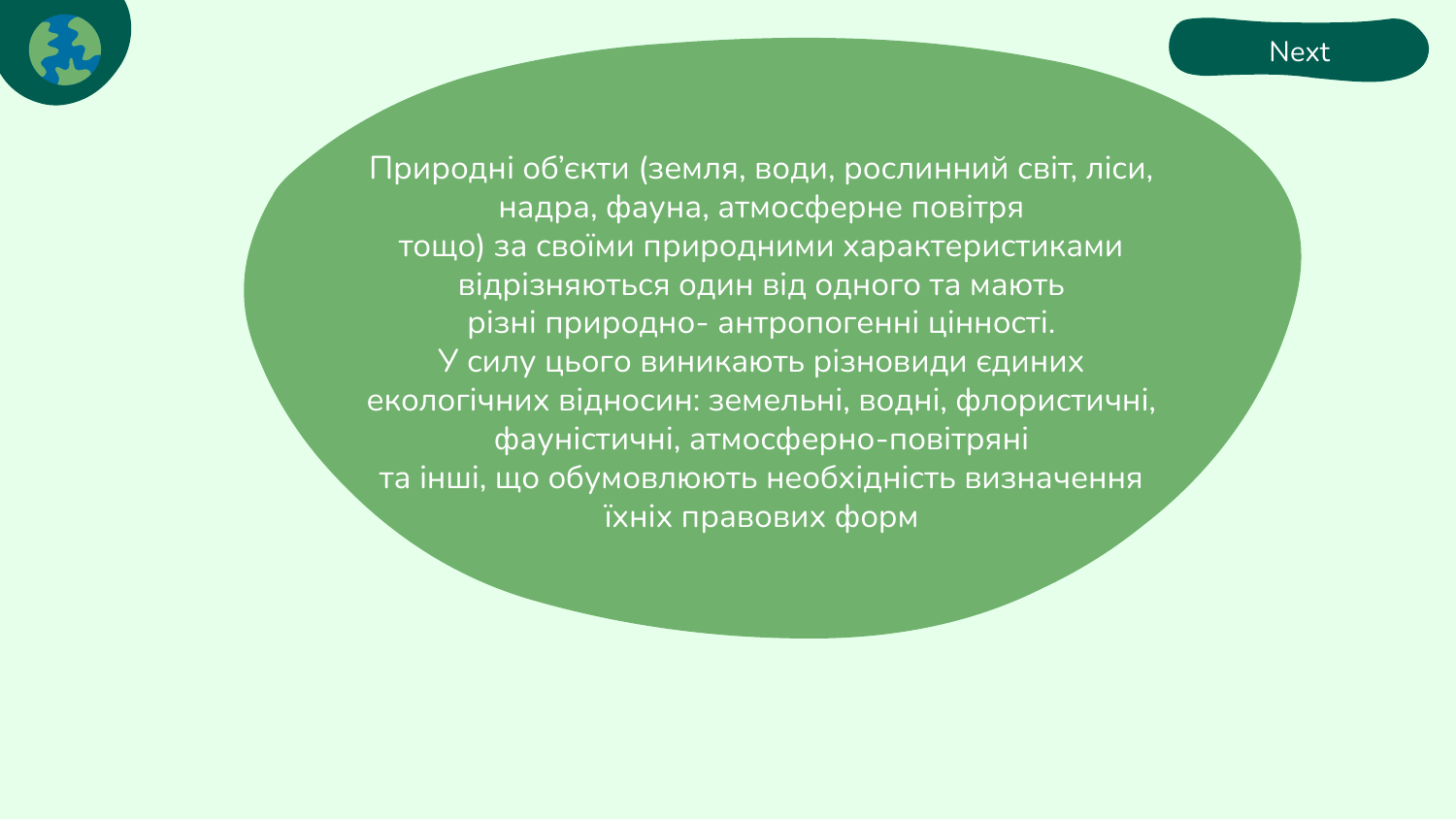

Next

Природні об’єкти (земля, води, рослинний світ, ліси, надра, фауна, атмосферне повітря
тощо) за своїми природними характеристиками відрізняються один від одного та мають
різні природно- антропогенні цінності.
У силу цього виникають різновиди єдиних
екологічних відносин: земельні, водні, флористичні, фауністичні, атмосферно-повітряні
та інші, що обумовлюють необхідність визначення їхніх правових форм